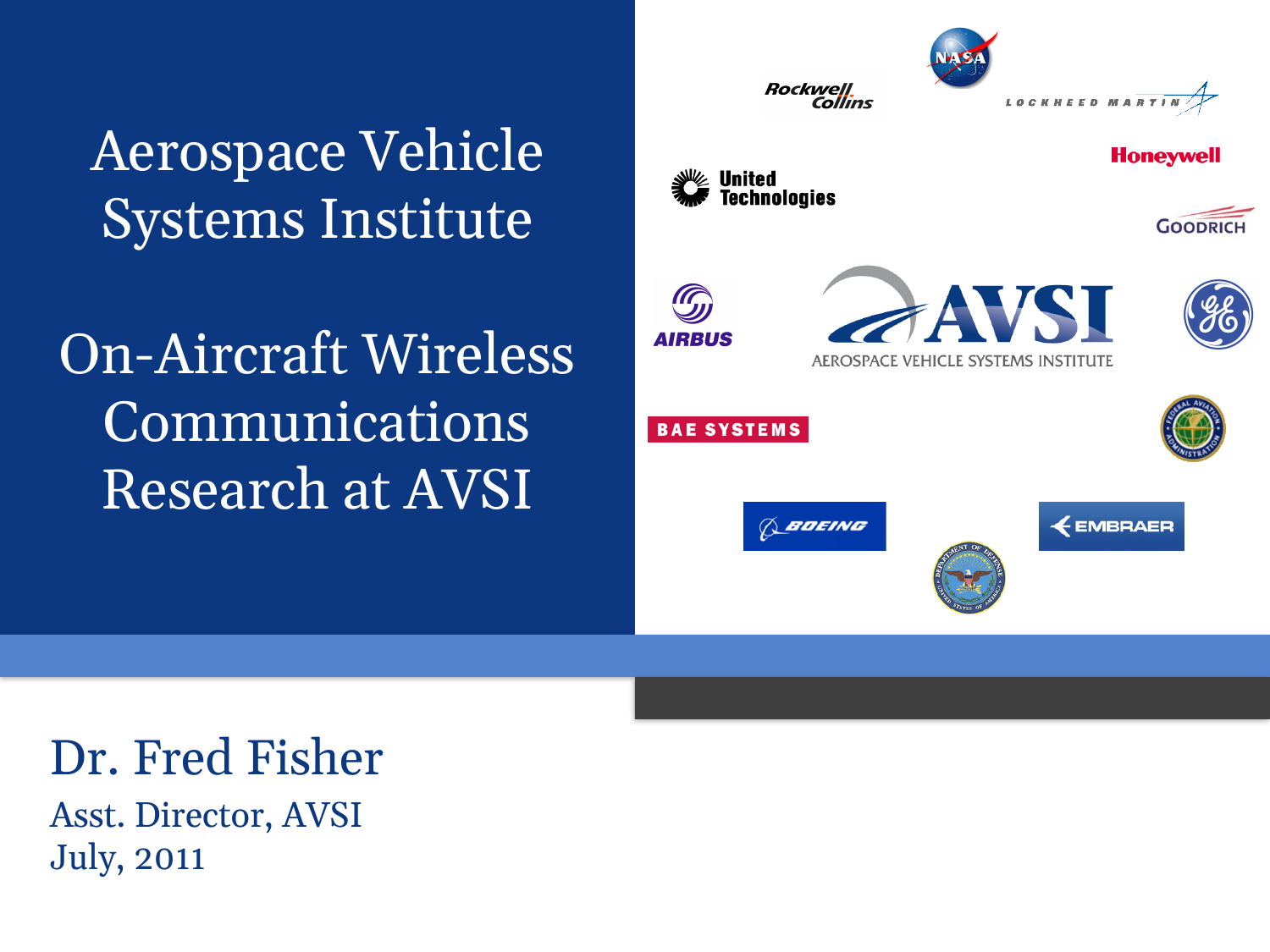

# Aerospace Vehicle Systems Institute On-Aircraft Wireless Communications Research at AVSI
Dr. Fred Fisher
Asst. Director, AVSI
July, 2011